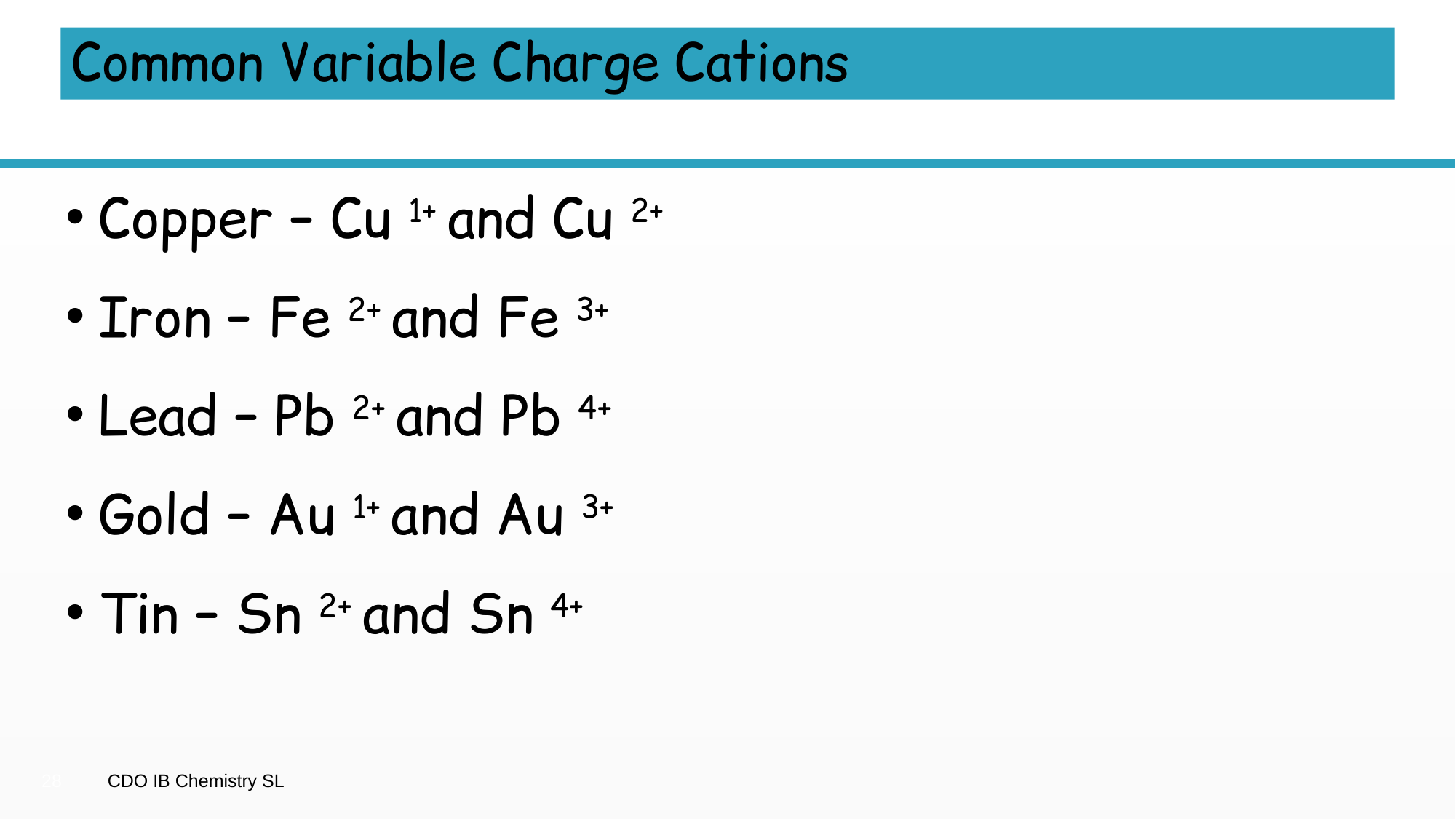

# Common Variable Charge Cations
Copper – Cu 1+ and Cu 2+
Iron – Fe 2+ and Fe 3+
Lead – Pb 2+ and Pb 4+
Gold – Au 1+ and Au 3+
Tin – Sn 2+ and Sn 4+
28
CDO IB Chemistry SL